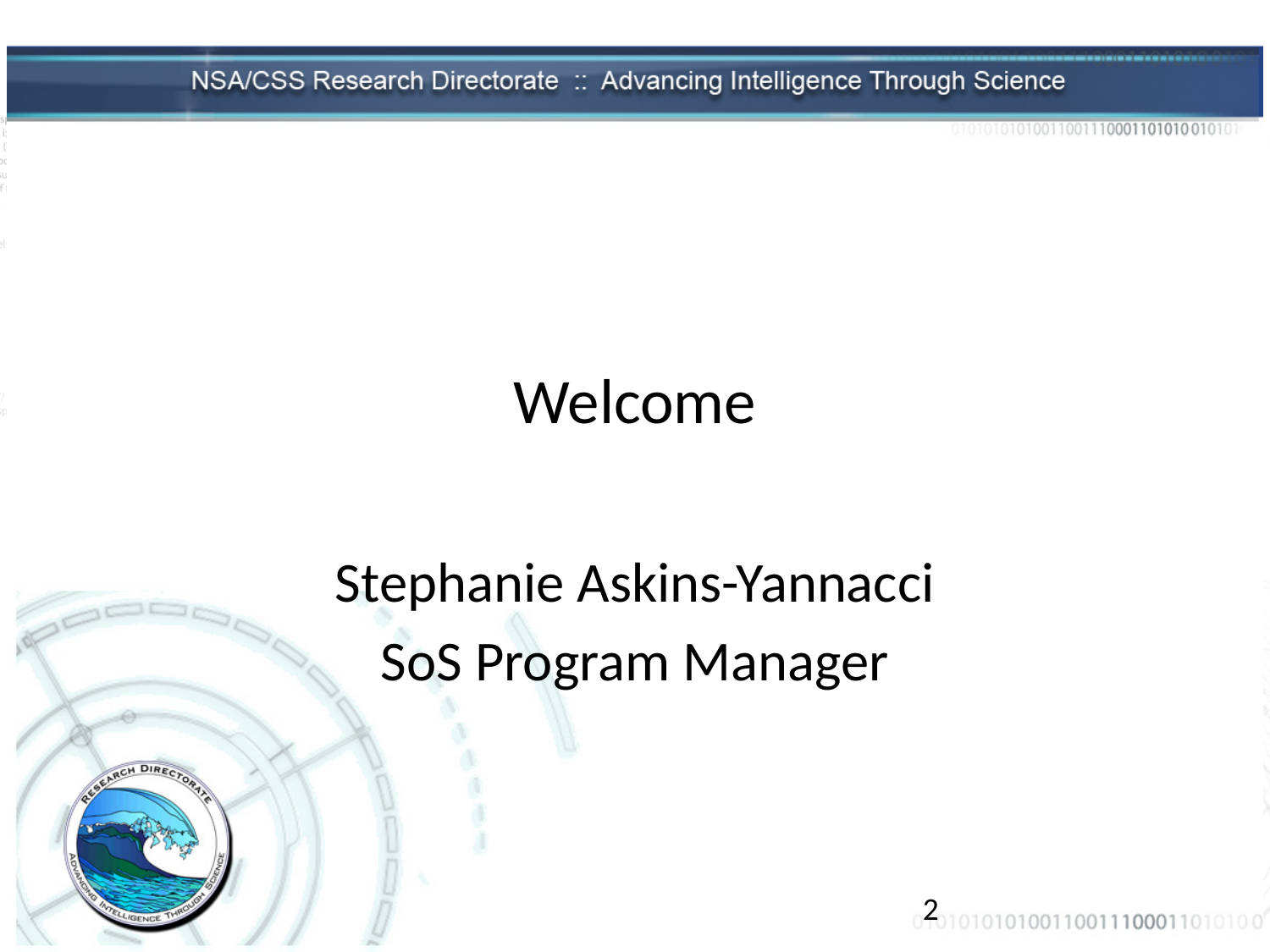

# Welcome
Stephanie Askins-Yannacci
SoS Program Manager
2